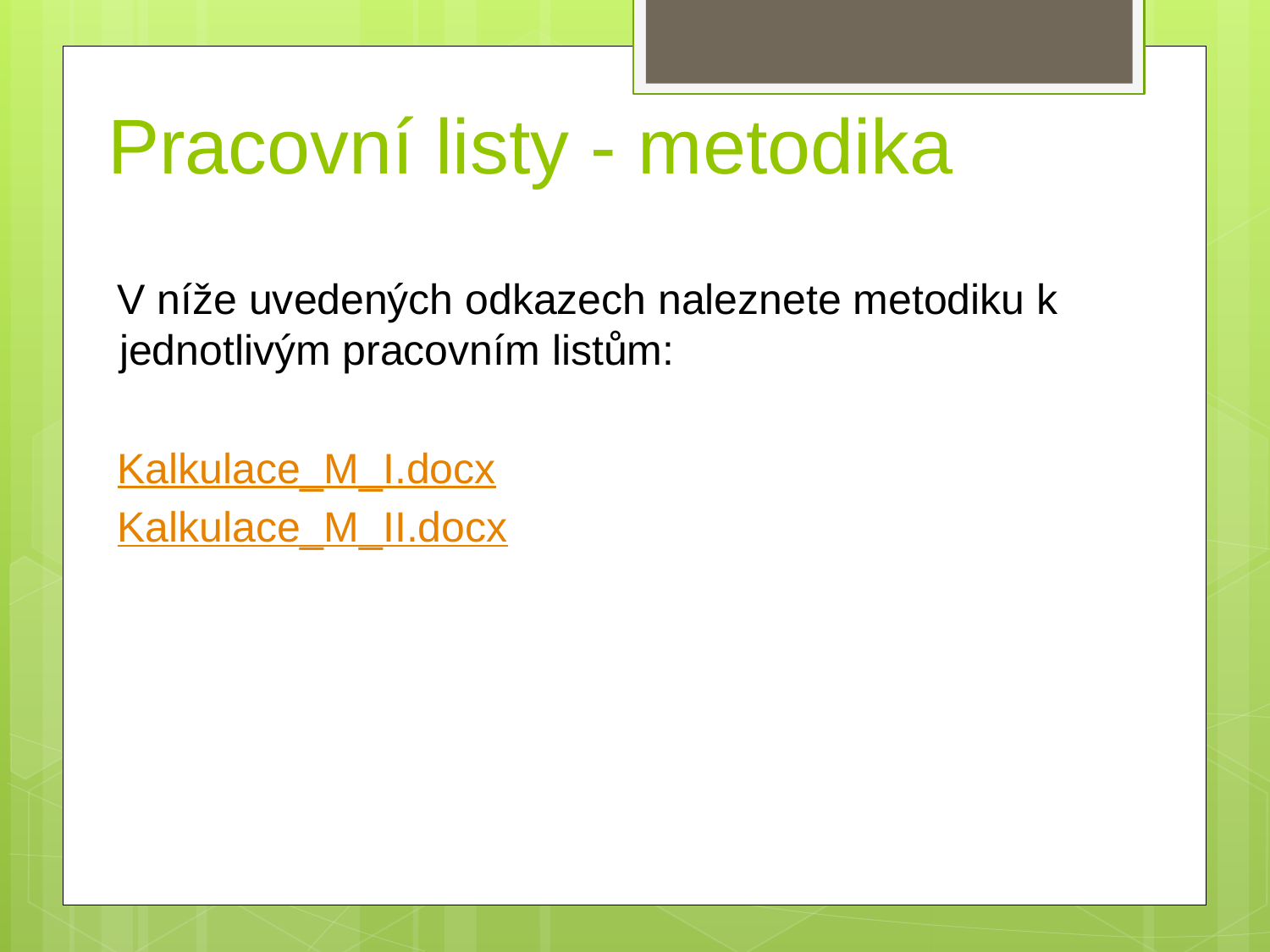

# Pracovní listy - metodika

V níže uvedených odkazech naleznete metodiku k jednotlivým pracovním listům:

Kalkulace_M_I.docx
Kalkulace_M_II.docx